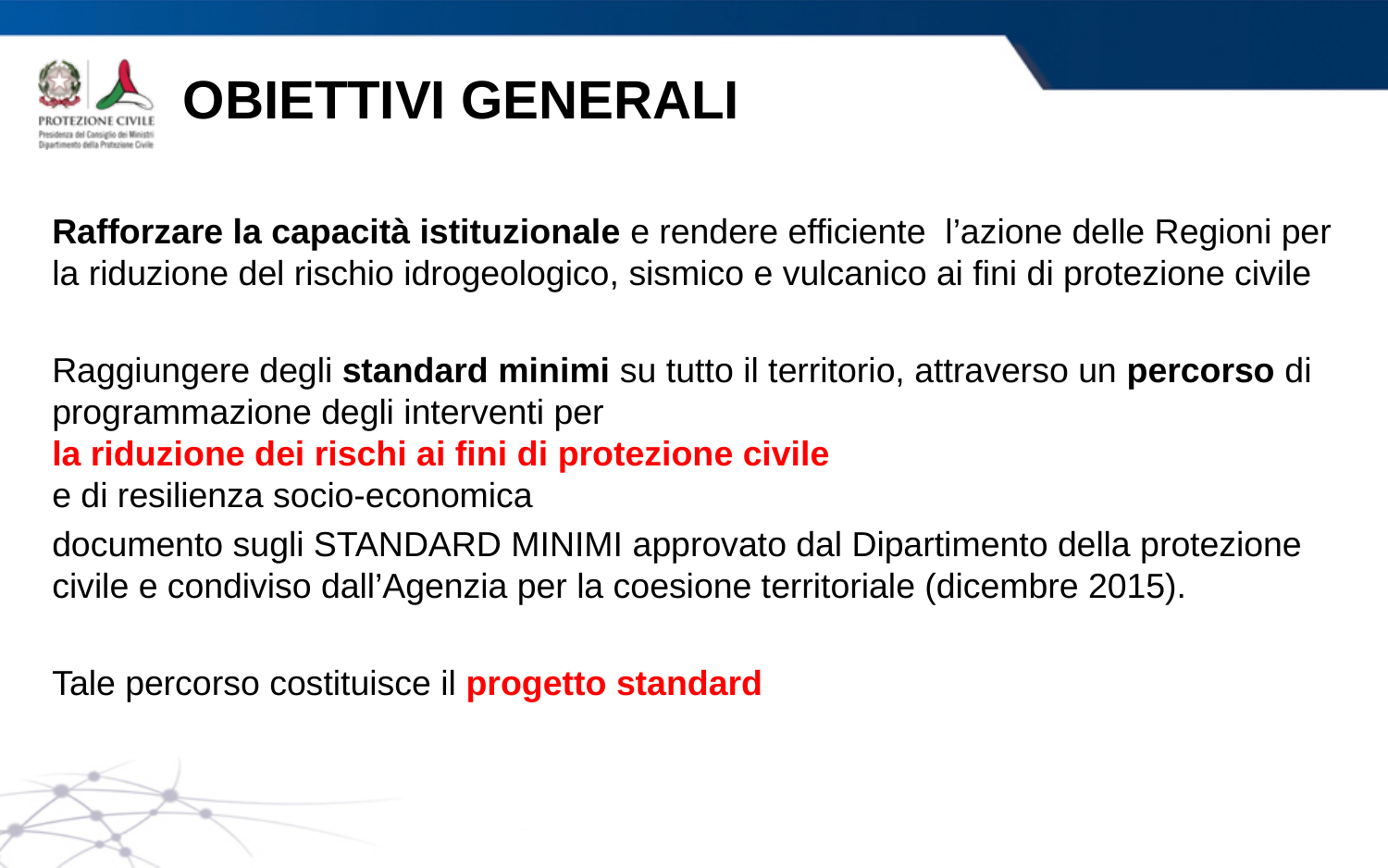

# OBIETTIVI GENERALI
Rafforzare la capacità istituzionale e rendere efficiente  l’azione delle Regioni per la riduzione del rischio idrogeologico, sismico e vulcanico ai fini di protezione civile

Raggiungere degli standard minimi su tutto il territorio, attraverso un percorso di programmazione degli interventi per
la riduzione dei rischi ai fini di protezione civile
e di resilienza socio-economica
documento sugli STANDARD MINIMI approvato dal Dipartimento della protezione civile e condiviso dall’Agenzia per la coesione territoriale (dicembre 2015).

Tale percorso costituisce il progetto standard